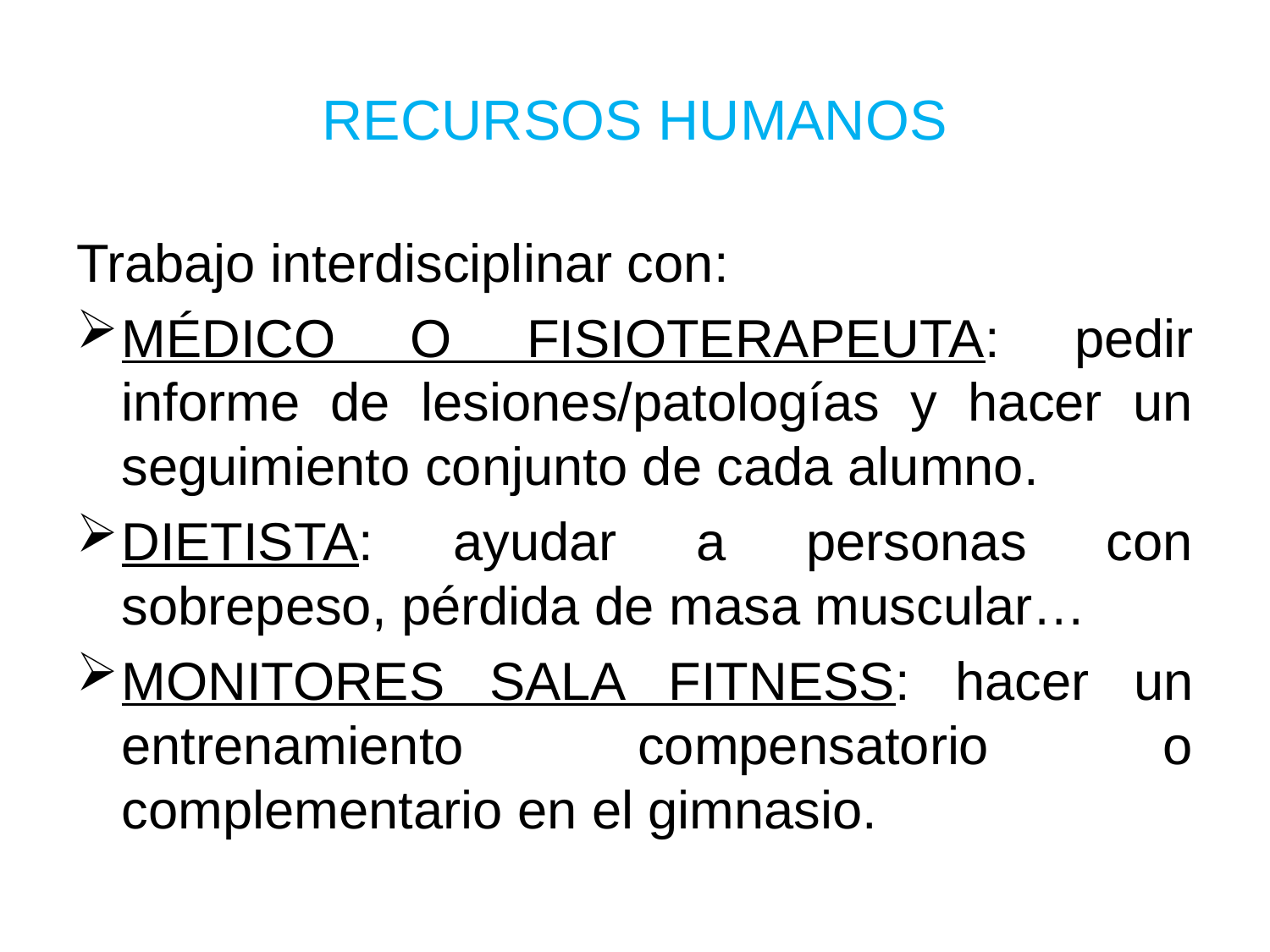

# RECURSOS HUMANOS
Trabajo interdisciplinar con:
MÉDICO O FISIOTERAPEUTA: pedir informe de lesiones/patologías y hacer un seguimiento conjunto de cada alumno.
DIETISTA: ayudar a personas con sobrepeso, pérdida de masa muscular…
MONITORES SALA FITNESS: hacer un entrenamiento compensatorio o complementario en el gimnasio.